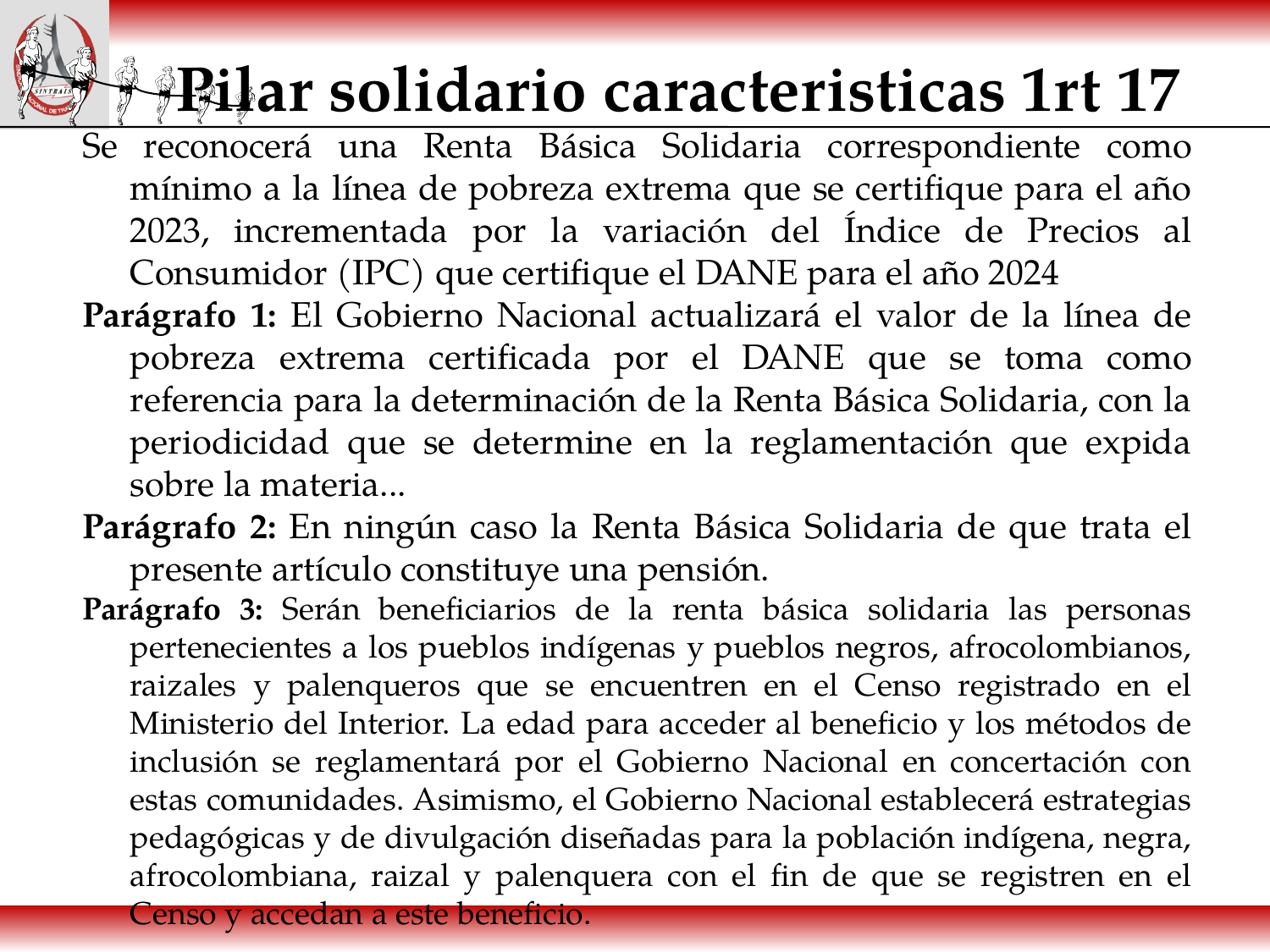

# Pilar solidario caracteristicas 1rt 17
Se reconocerá una Renta Básica Solidaria correspondiente como mínimo a la línea de pobreza extrema que se certifique para el año 2023, incrementada por la variación del Índice de Precios al Consumidor (IPC) que certifique el DANE para el año 2024
Parágrafo 1: El Gobierno Nacional actualizará el valor de la línea de pobreza extrema certificada por el DANE que se toma como referencia para la determinación de la Renta Básica Solidaria, con la periodicidad que se determine en la reglamentación que expida sobre la materia...
Parágrafo 2: En ningún caso la Renta Básica Solidaria de que trata el presente artículo constituye una pensión.
Parágrafo 3: Serán beneficiarios de la renta básica solidaria las personas pertenecientes a los pueblos indígenas y pueblos negros, afrocolombianos, raizales y palenqueros que se encuentren en el Censo registrado en el Ministerio del Interior. La edad para acceder al beneficio y los métodos de inclusión se reglamentará por el Gobierno Nacional en concertación con estas comunidades. Asimismo, el Gobierno Nacional establecerá estrategias pedagógicas y de divulgación diseñadas para la población indígena, negra, afrocolombiana, raizal y palenquera con el fin de que se registren en el Censo y accedan a este beneficio.